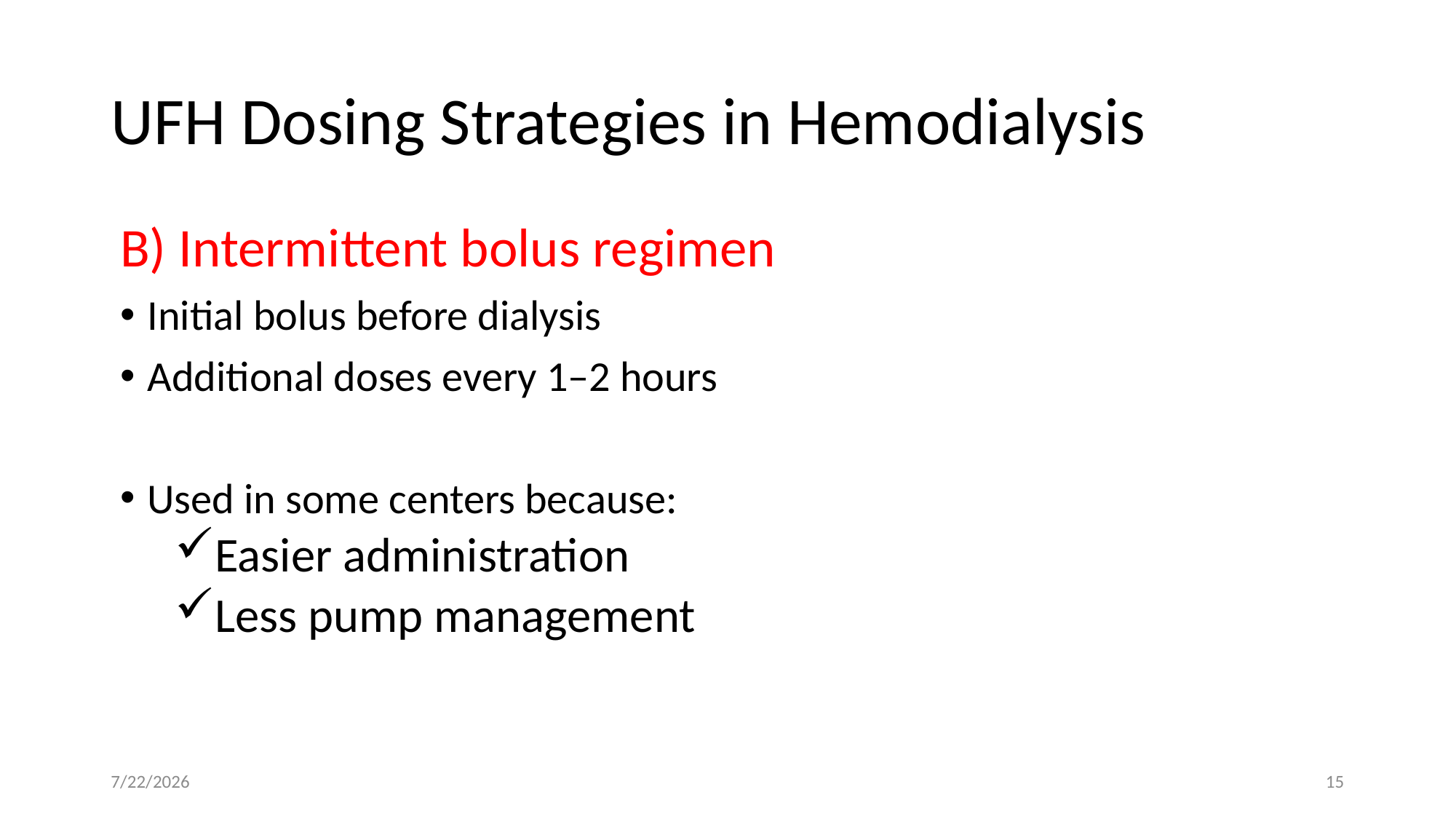

# UFH Dosing Strategies in Hemodialysis

B) Intermittent bolus regimen
Initial bolus before dialysis
Additional doses every 1–2 hours

Used in some centers because:
Easier administration
Less pump management
7/22/2026
15